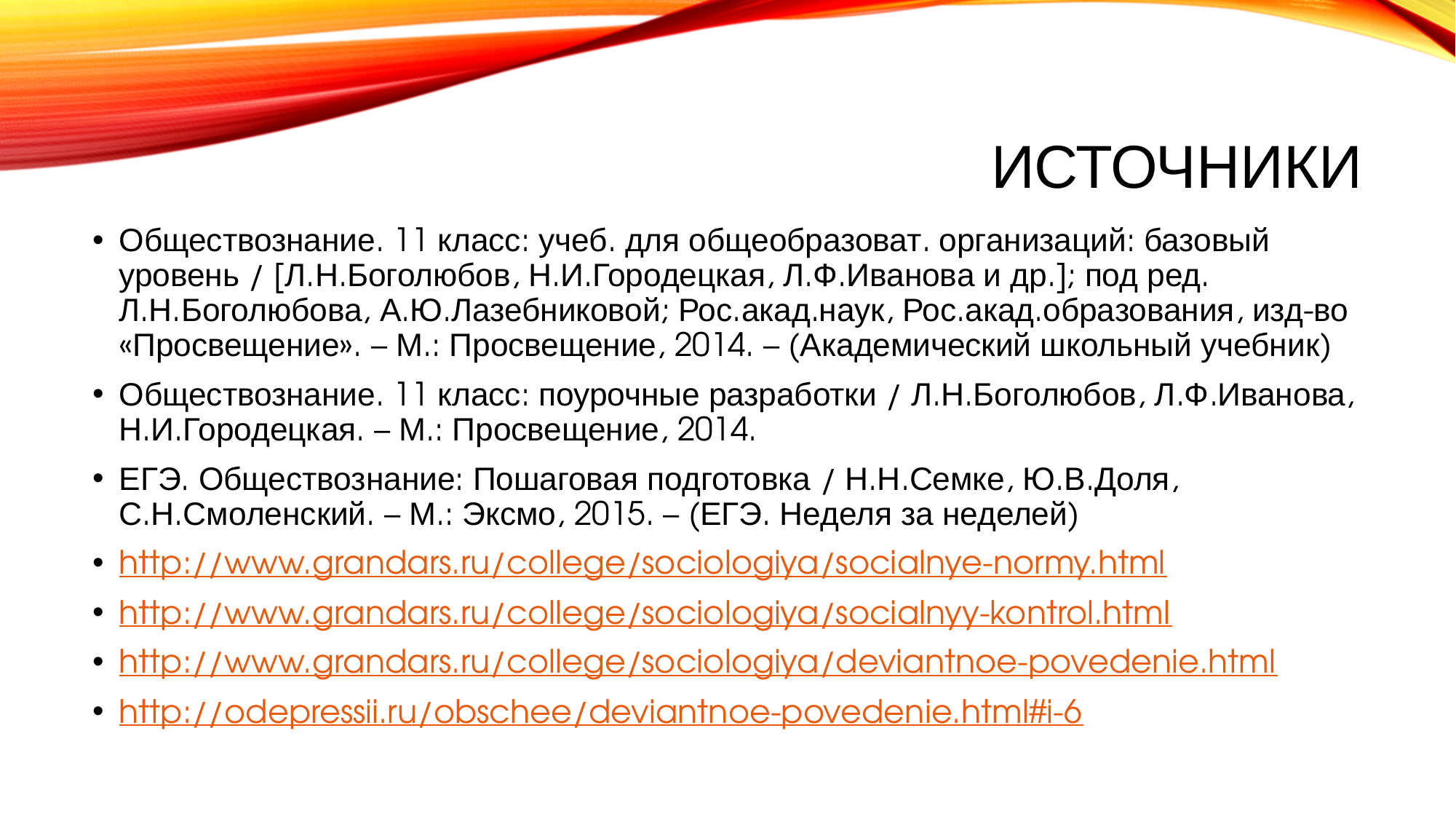

# источники
Обществознание. 11 класс: учеб. для общеобразоват. организаций: базовый уровень / [Л.Н.Боголюбов, Н.И.Городецкая, Л.Ф.Иванова и др.]; под ред. Л.Н.Боголюбова, А.Ю.Лазебниковой; Рос.акад.наук, Рос.акад.образования, изд-во «Просвещение». – М.: Просвещение, 2014. – (Академический школьный учебник)
Обществознание. 11 класс: поурочные разработки / Л.Н.Боголюбов, Л.Ф.Иванова, Н.И.Городецкая. – М.: Просвещение, 2014.
ЕГЭ. Обществознание: Пошаговая подготовка / Н.Н.Семке, Ю.В.Доля, С.Н.Смоленский. – М.: Эксмо, 2015. – (ЕГЭ. Неделя за неделей)
http://www.grandars.ru/college/sociologiya/socialnye-normy.html
http://www.grandars.ru/college/sociologiya/socialnyy-kontrol.html
http://www.grandars.ru/college/sociologiya/deviantnoe-povedenie.html
http://odepressii.ru/obschee/deviantnoe-povedenie.html#i-6